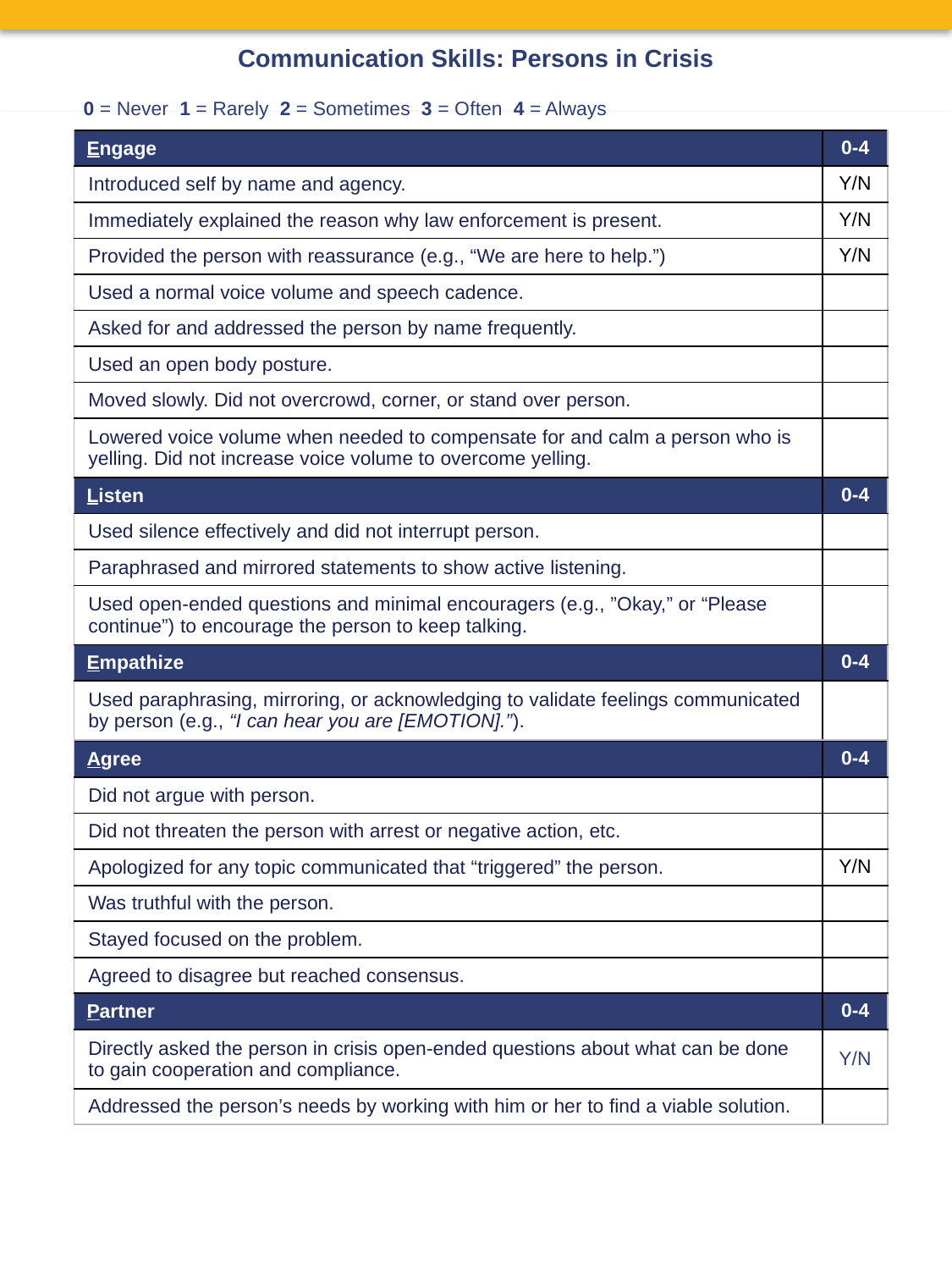

Communication Skills: Persons in Crisis
0 = Never  1 = Rarely  2 = Sometimes  3 = Often  4 = Always

| Engage | 0-4 |
| --- | --- |
| Introduced self by name and agency. | Y/N |
| Immediately explained the reason why law enforcement is present. | Y/N |
| Provided the person with reassurance (e.g., “We are here to help.”) | Y/N |
| Used a normal voice volume and speech cadence. |  |
| Asked for and addressed the person by name frequently. |  |
| Used an open body posture. |  |
| Moved slowly. Did not overcrowd, corner, or stand over person. |  |
| Lowered voice volume when needed to compensate for and calm a person who is yelling. Did not increase voice volume to overcome yelling. |  |
| Listen | 0-4 |
| Used silence effectively and did not interrupt person. |  |
| Paraphrased and mirrored statements to show active listening. |  |
| Used open-ended questions and minimal encouragers (e.g., ”Okay,” or “Please continue”) to encourage the person to keep talking. |  |
| Empathize | 0-4 |
| Used paraphrasing, mirroring, or acknowledging to validate feelings communicated by person (e.g., “I can hear you are [EMOTION].”). |  |
| Agree | 0-4 |
| --- | --- |
| Did not argue with person. |  |
| Did not threaten the person with arrest or negative action, etc. |  |
| Apologized for any topic communicated that “triggered” the person. | Y/N |
| Was truthful with the person. |  |
| Stayed focused on the problem. |  |
| Agreed to disagree but reached consensus. |  |
| Partner | 0-4 |
| Directly asked the person in crisis open-ended questions about what can be done to gain cooperation and compliance. | Y/N |
| Addressed the person’s needs by working with him or her to find a viable solution. |  |